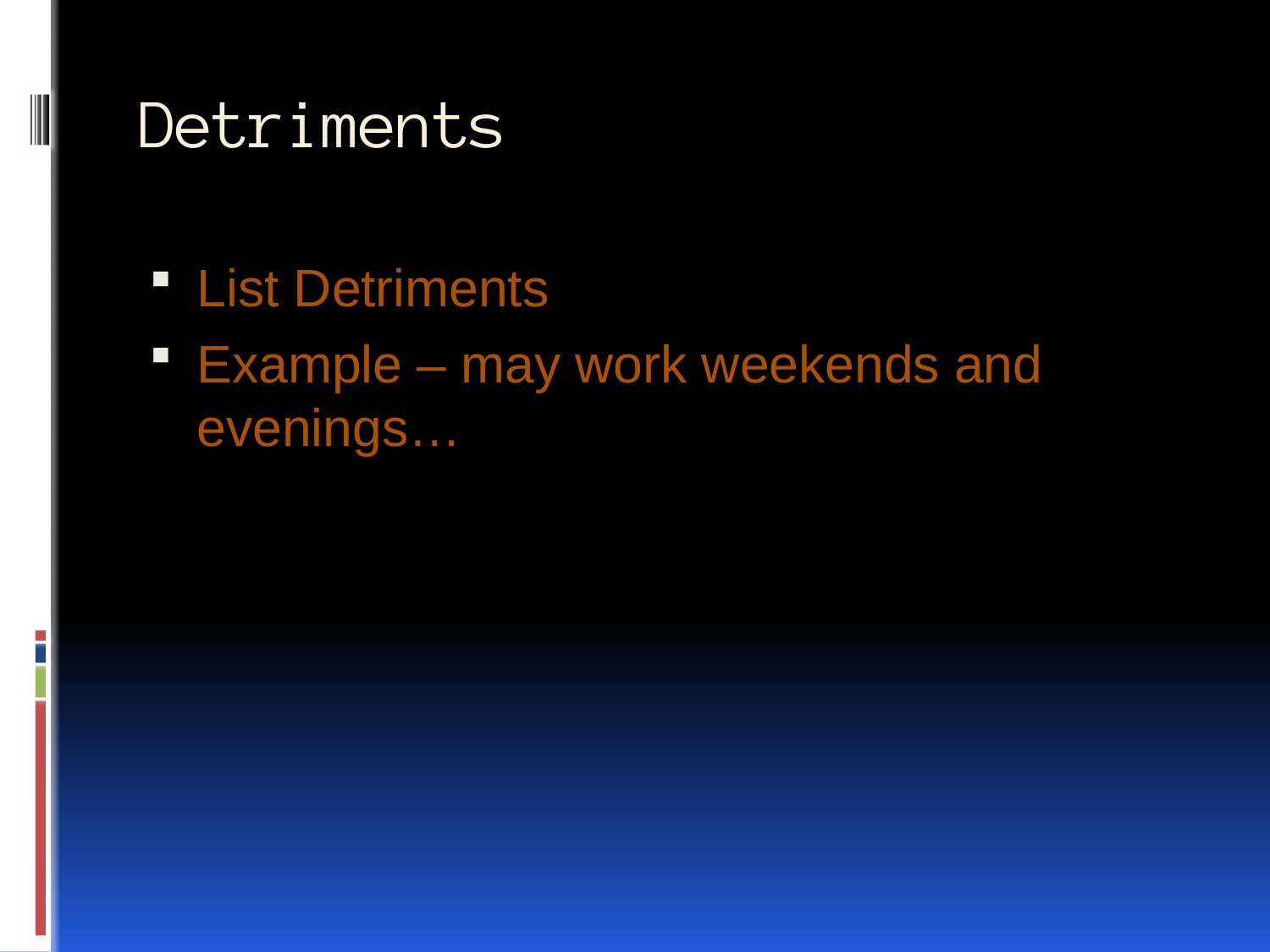

# Detriments
List Detriments
Example – may work weekends and evenings…